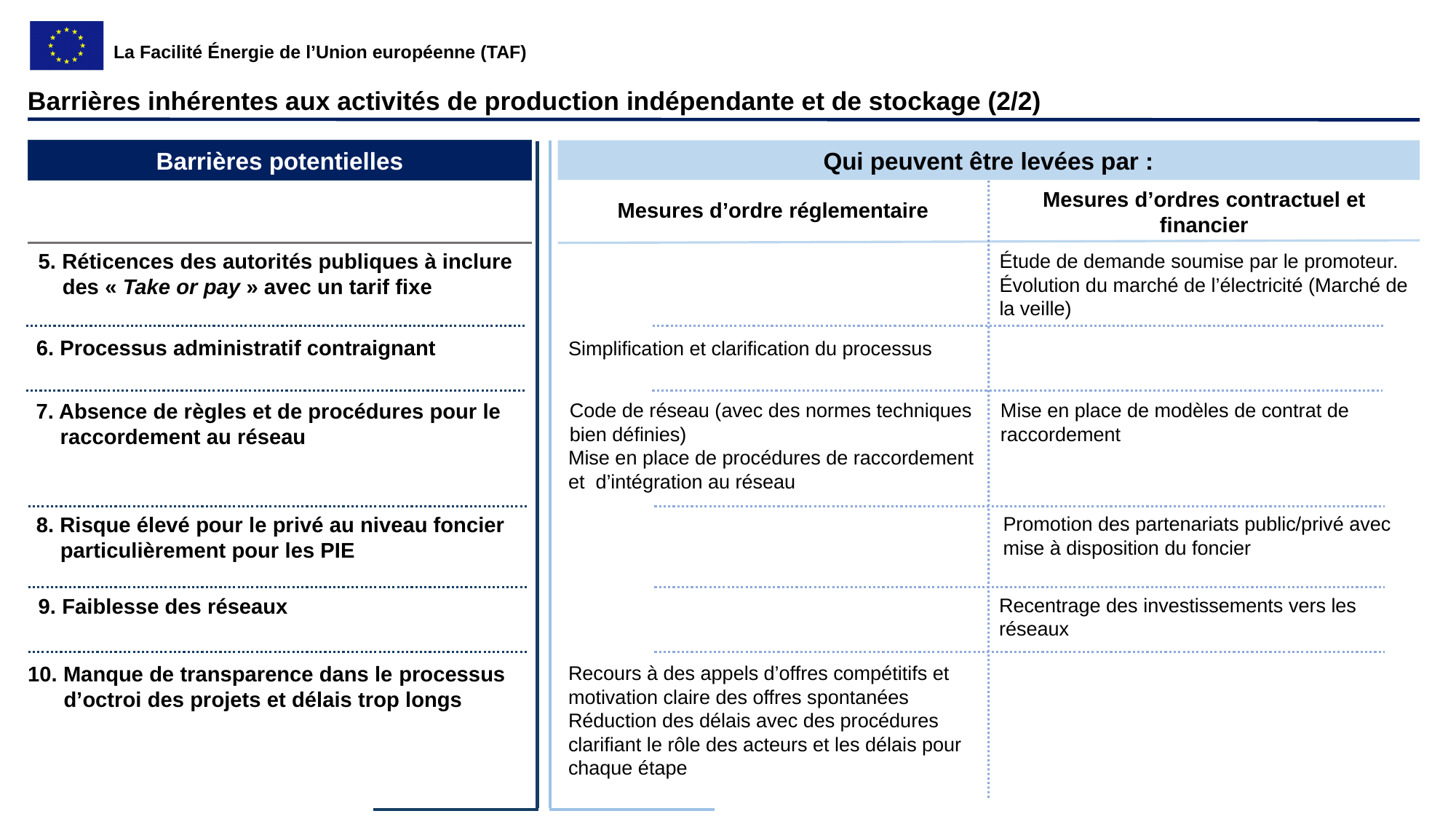

Barrières inhérentes aux activités de production indépendante et de stockage (2/2)
Barrières potentielles
Qui peuvent être levées par :
Mesures d’ordres contractuel et financier
Mesures d’ordre réglementaire
5. Réticences des autorités publiques à inclure
    des « Take or pay » avec un tarif fixe
Étude de demande soumise par le promoteur.
Évolution du marché de l’électricité (Marché de la veille)
6. Processus administratif contraignant

Simplification et clarification du processus
7. Absence de règles et de procédures pour le
    raccordement au réseau
Code de réseau (avec des normes techniques bien définies)
Mise en place de procédures de raccordement et  d’intégration au réseau
Mise en place de modèles de contrat de raccordement
8. Risque élevé pour le privé au niveau foncier
    particulièrement pour les PIE

Promotion des partenariats public/privé avec mise à disposition du foncier
9. Faiblesse des réseaux

Recentrage des investissements vers les réseaux
10. Manque de transparence dans le processus
      d’octroi des projets et délais trop longs

Recours à des appels d’offres compétitifs et motivation claire des offres spontanées
Réduction des délais avec des procédures clarifiant le rôle des acteurs et les délais pour chaque étape